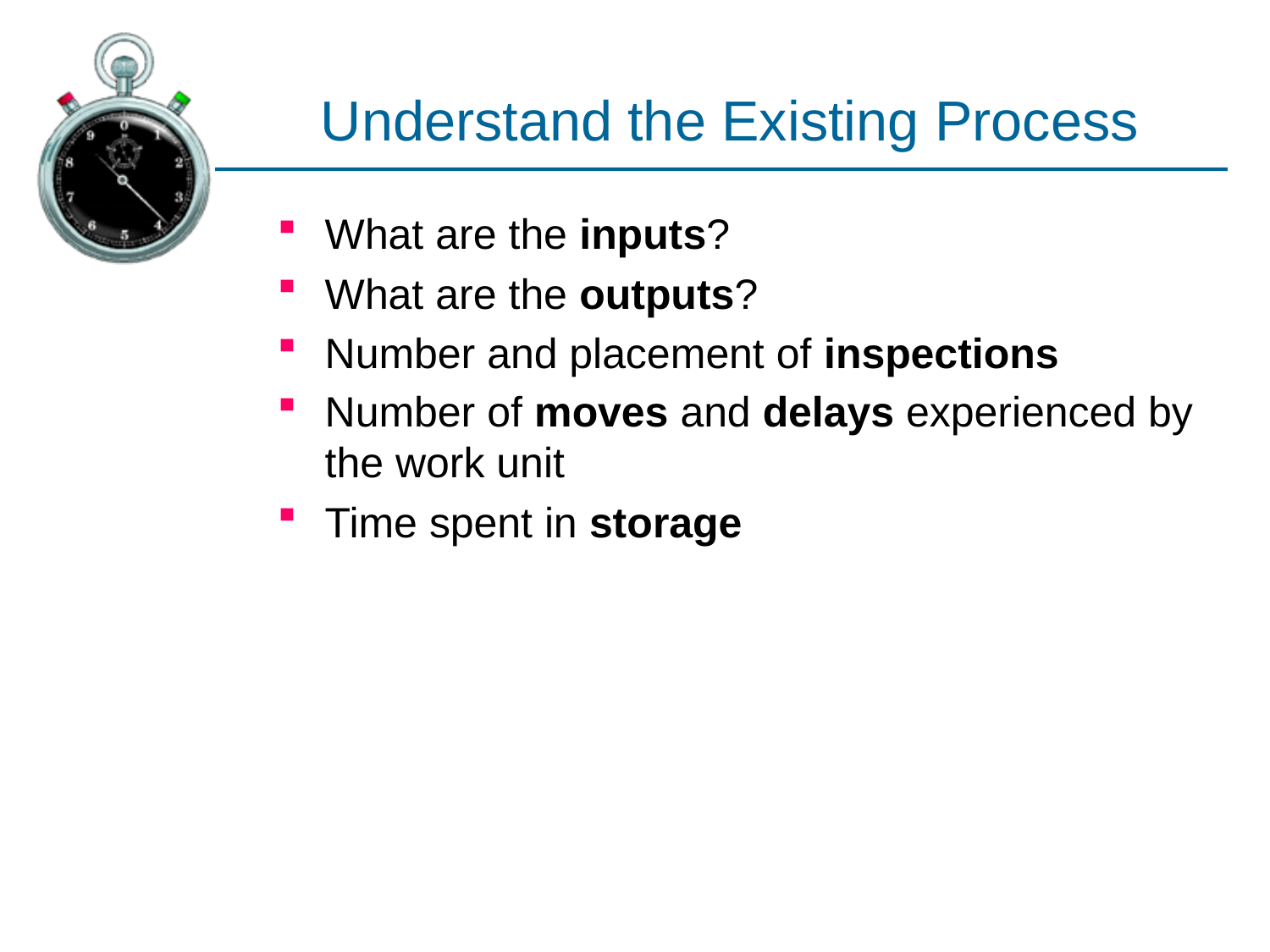

# Understand the Existing Process
What are the inputs?
What are the outputs?
Number and placement of inspections
Number of moves and delays experienced by the work unit
Time spent in storage